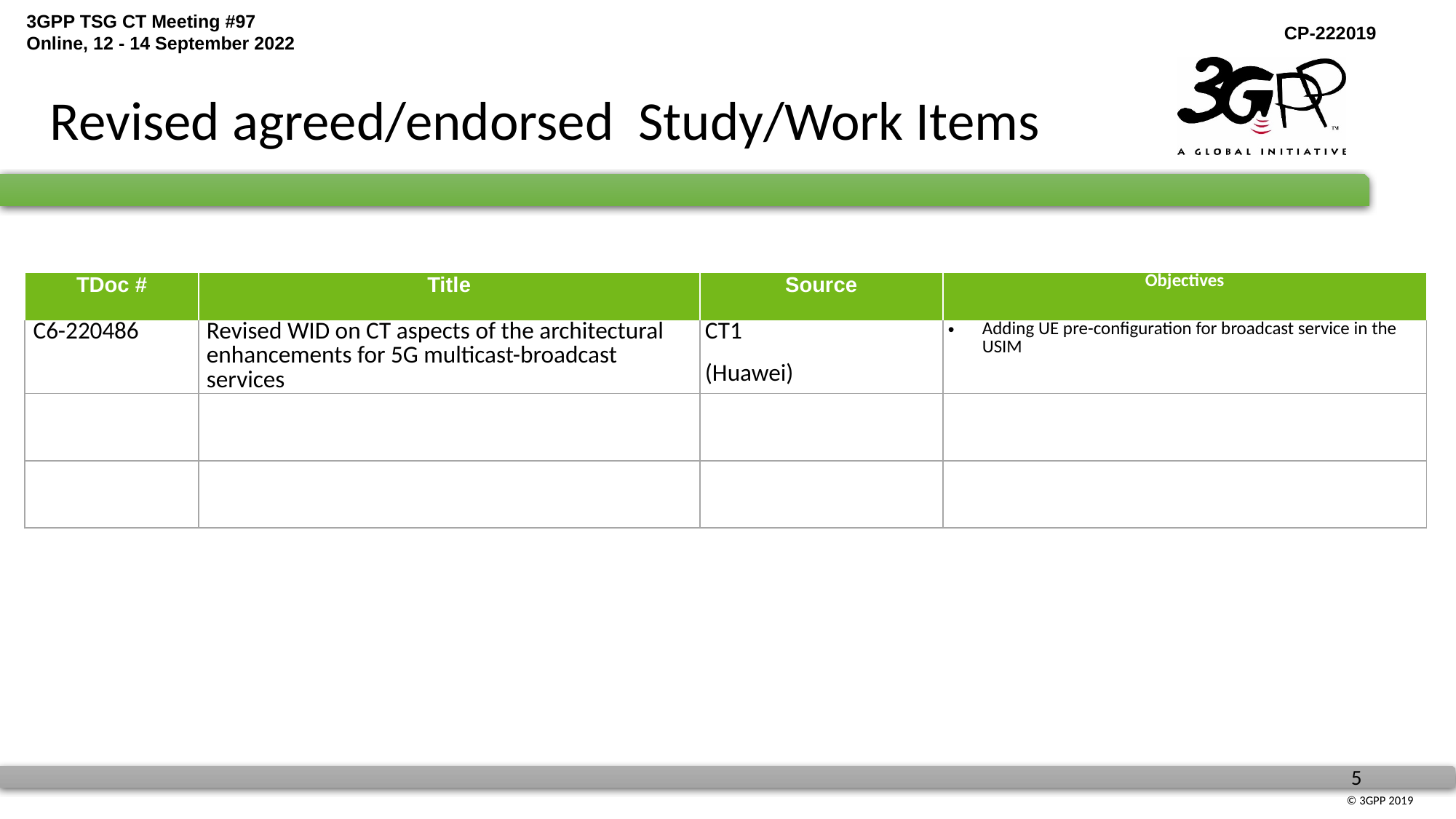

# Revised agreed/endorsed  Study/Work Items
| TDoc # | Title | Source | Objectives |
| --- | --- | --- | --- |
| C6-220486 | Revised WID on CT aspects of the architectural enhancements for 5G multicast-broadcast services | CT1 (Huawei) | Adding UE pre-configuration for broadcast service in the USIM |
|  |  |  |  |
|  |  |  |  |